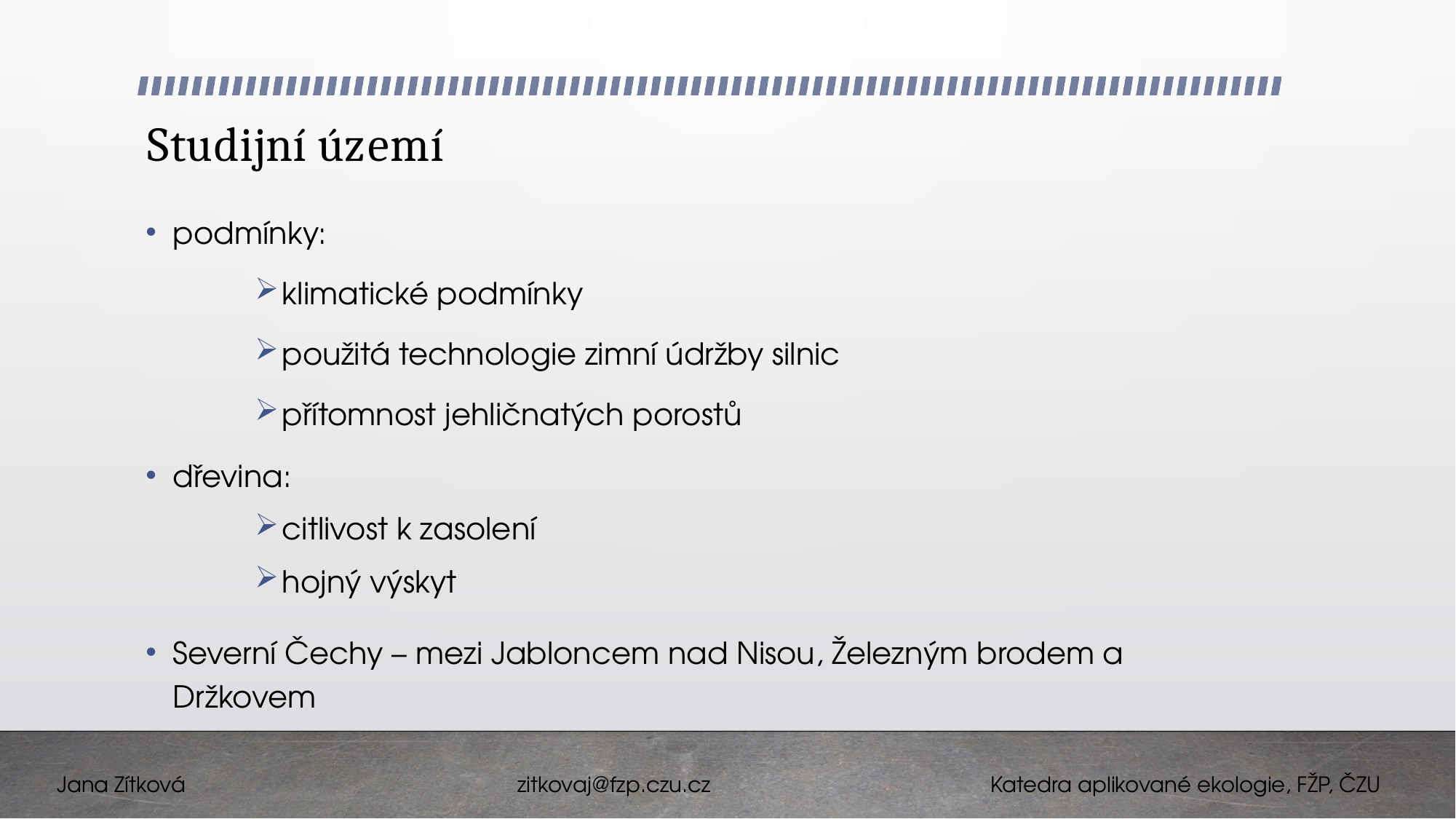

# Studijní území
podmínky:
klimatické podmínky
použitá technologie zimní údržby silnic
přítomnost jehličnatých porostů
dřevina:
citlivost k zasolení
hojný výskyt
Severní Čechy – mezi Jabloncem nad Nisou, Železným brodem a Držkovem

   Jana Zítková                                                         zitkovaj@fzp.czu.cz                                                Katedra aplikované ekologie, FŽP, ČZU